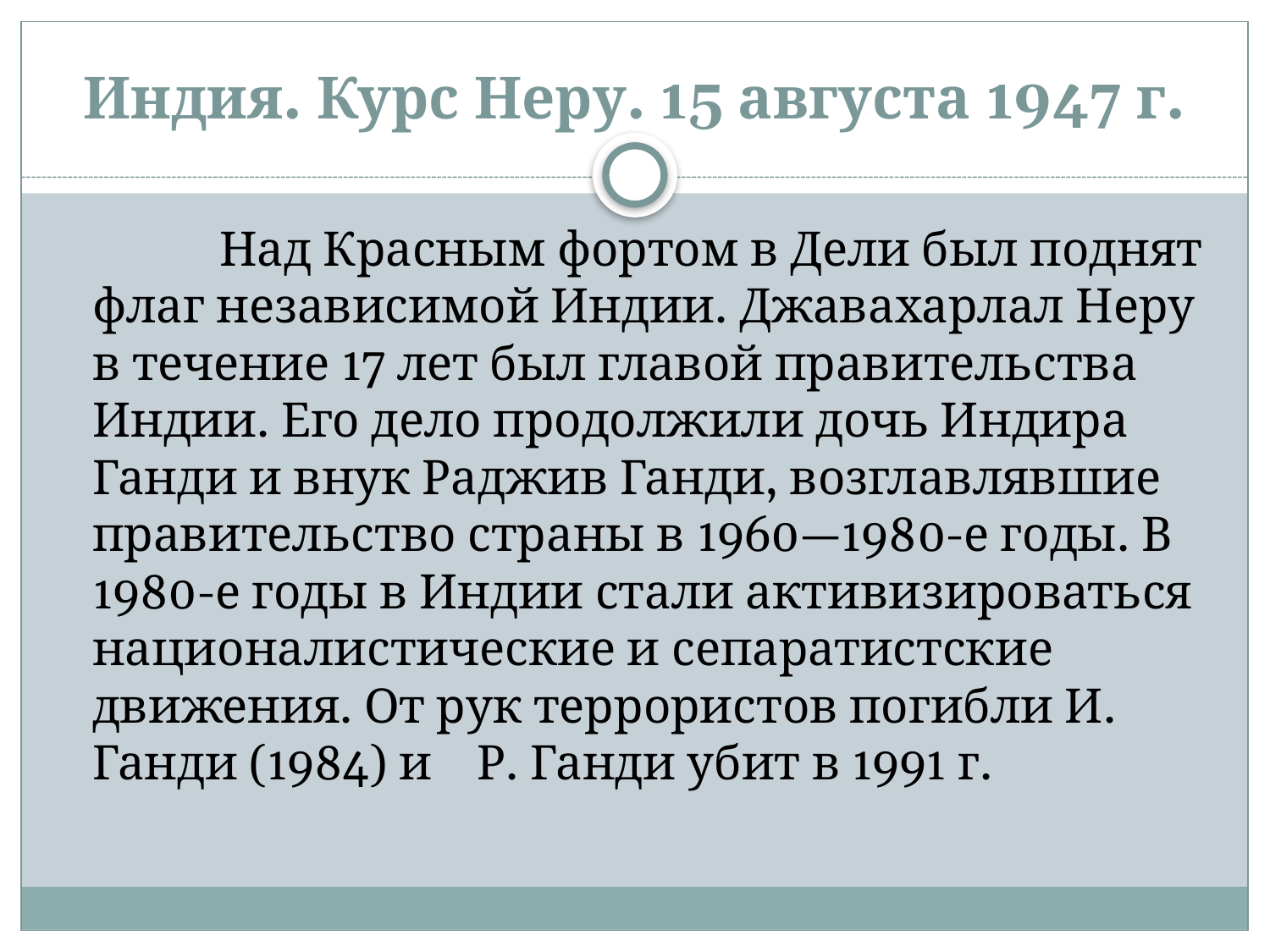

# Индия. Курс Неру. 15 августа 1947 г.
		Над Красным фортом в Дели был поднят флаг независимой Индии. Джавахарлал Неру в течение 17 лет был главой правительства Индии. Его дело продолжили дочь Индира Ганди и внук Раджив Ганди, возглавлявшие правительство страны в 1960—1980-е годы. В 1980-е годы в Индии стали активизироваться националистические и сепаратистские движения. От рук террористов погибли И. Ганди (1984) и    Р. Ганди убит в 1991 г.